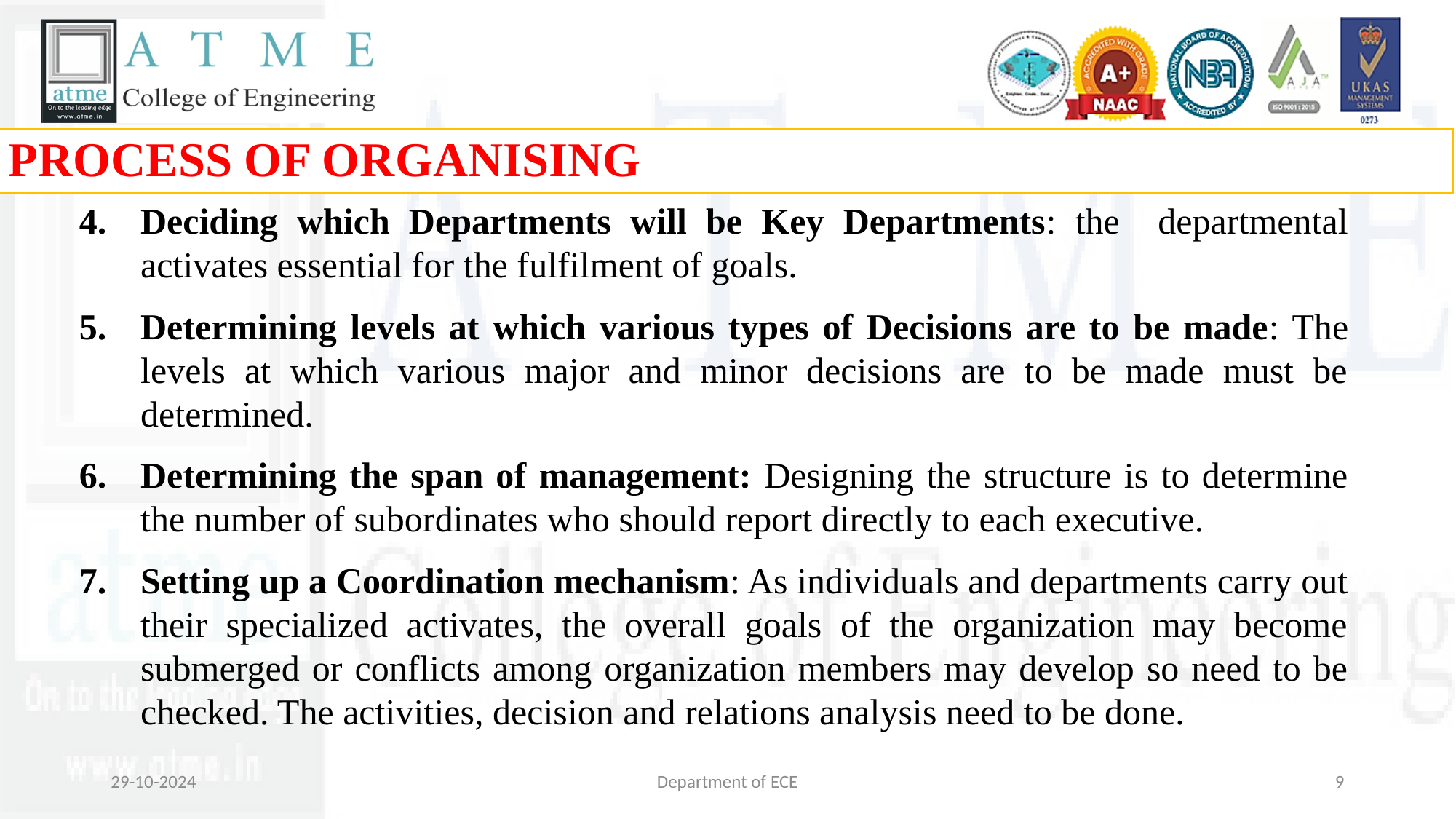

PROCESS OF ORGANISING
Deciding which Departments will be Key Departments: the  departmental activates essential for the fulfilment of goals.
Determining levels at which various types of Decisions are to be made: The levels at which various major and minor decisions are to be made must be determined.
Determining the span of management: Designing the structure is to determine the number of subordinates who should report directly to each executive.
Setting up a Coordination mechanism: As individuals and departments carry out their specialized activates, the overall goals of the organization may become submerged or conflicts among organization members may develop so need to be checked. The activities, decision and relations analysis need to be done.
29-10-2024
Department of ECE
9